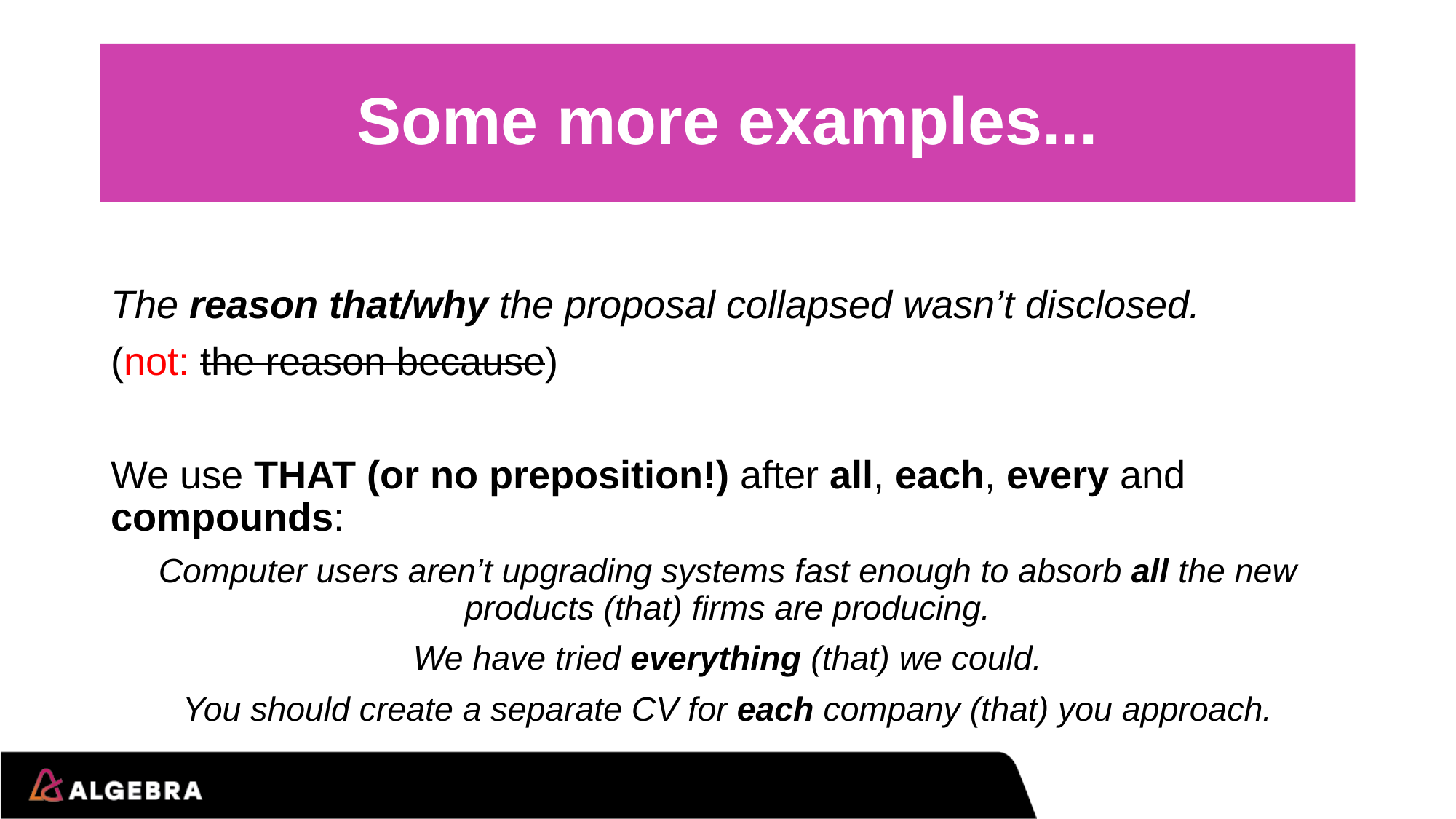

# Some more examples...

The reason that/why the proposal collapsed wasn’t disclosed.
(not: the reason because)

We use THAT (or no preposition!) after all, each, every and compounds:
Computer users aren’t upgrading systems fast enough to absorb all the new products (that) firms are producing.
We have tried everything (that) we could.
You should create a separate CV for each company (that) you approach.